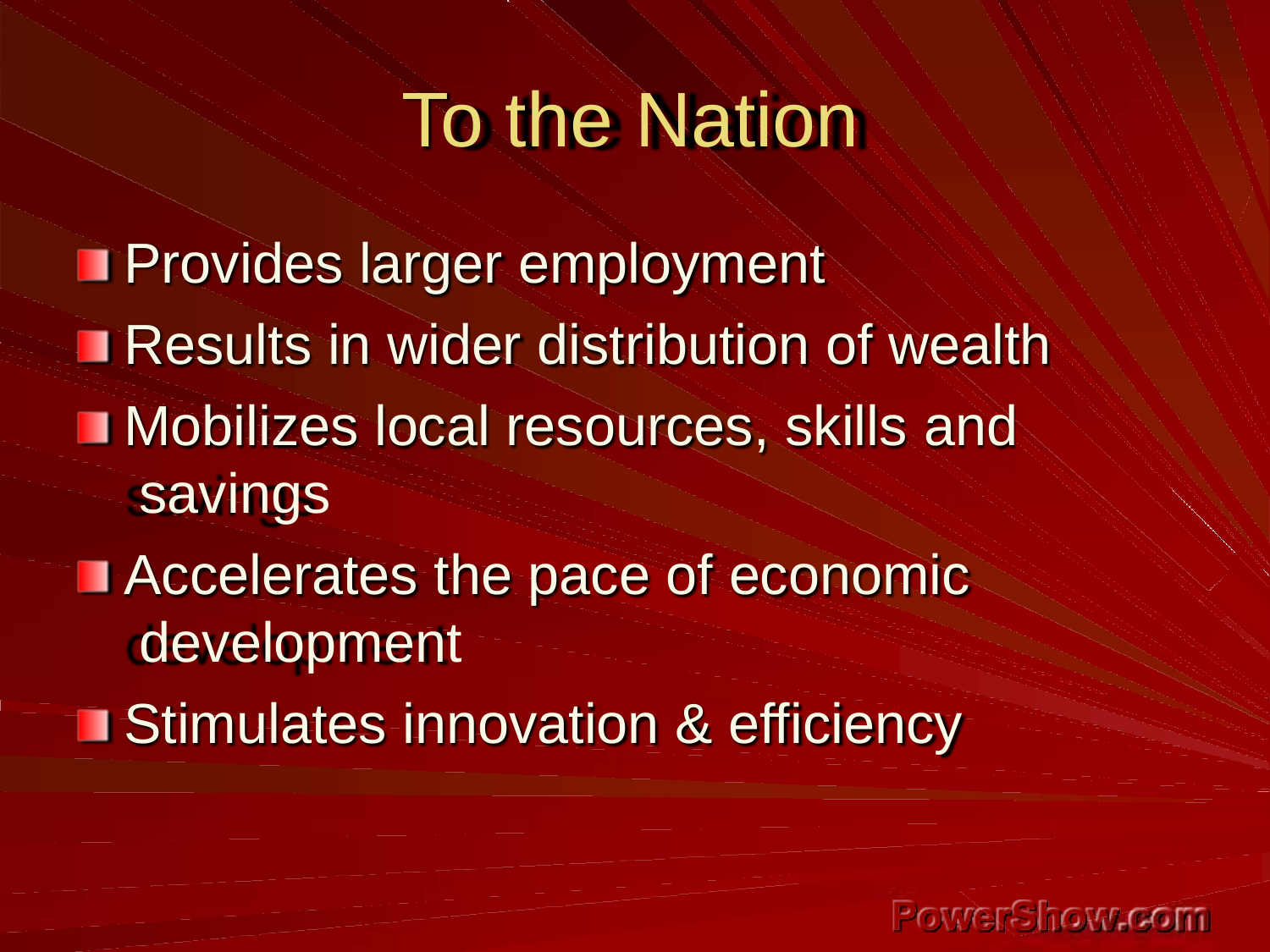

# To the Nation

Provides larger employment
Results in wider distribution of wealth
Mobilizes local resources, skills and  savings
Accelerates the pace of economic  development
Stimulates innovation & efficiency